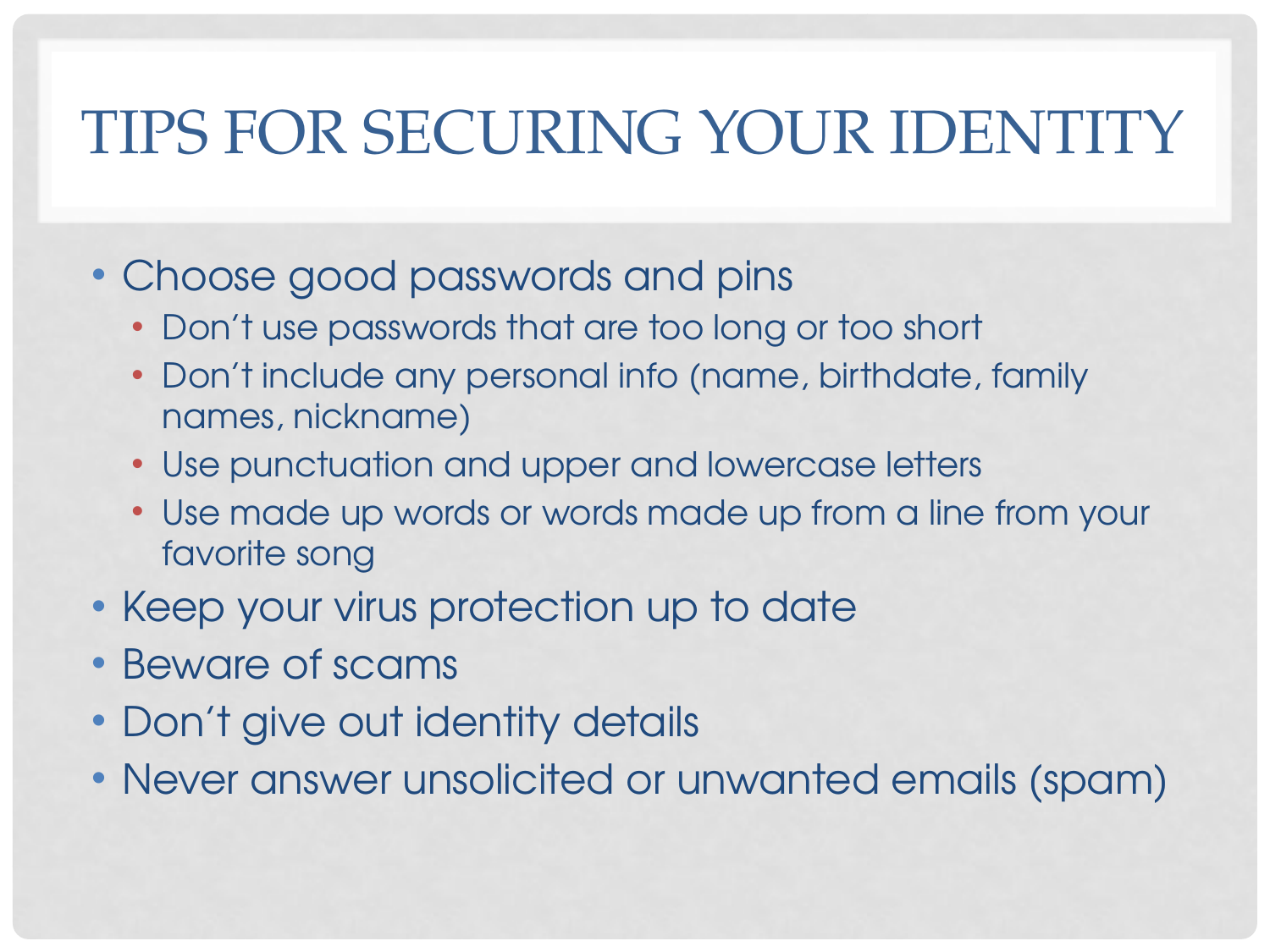

# Tips for Securing your Identity
Choose good passwords and pins
Don’t use passwords that are too long or too short
Don’t include any personal info (name, birthdate, family names, nickname)
Use punctuation and upper and lowercase letters
Use made up words or words made up from a line from your favorite song
Keep your virus protection up to date
Beware of scams
Don’t give out identity details
Never answer unsolicited or unwanted emails (spam)